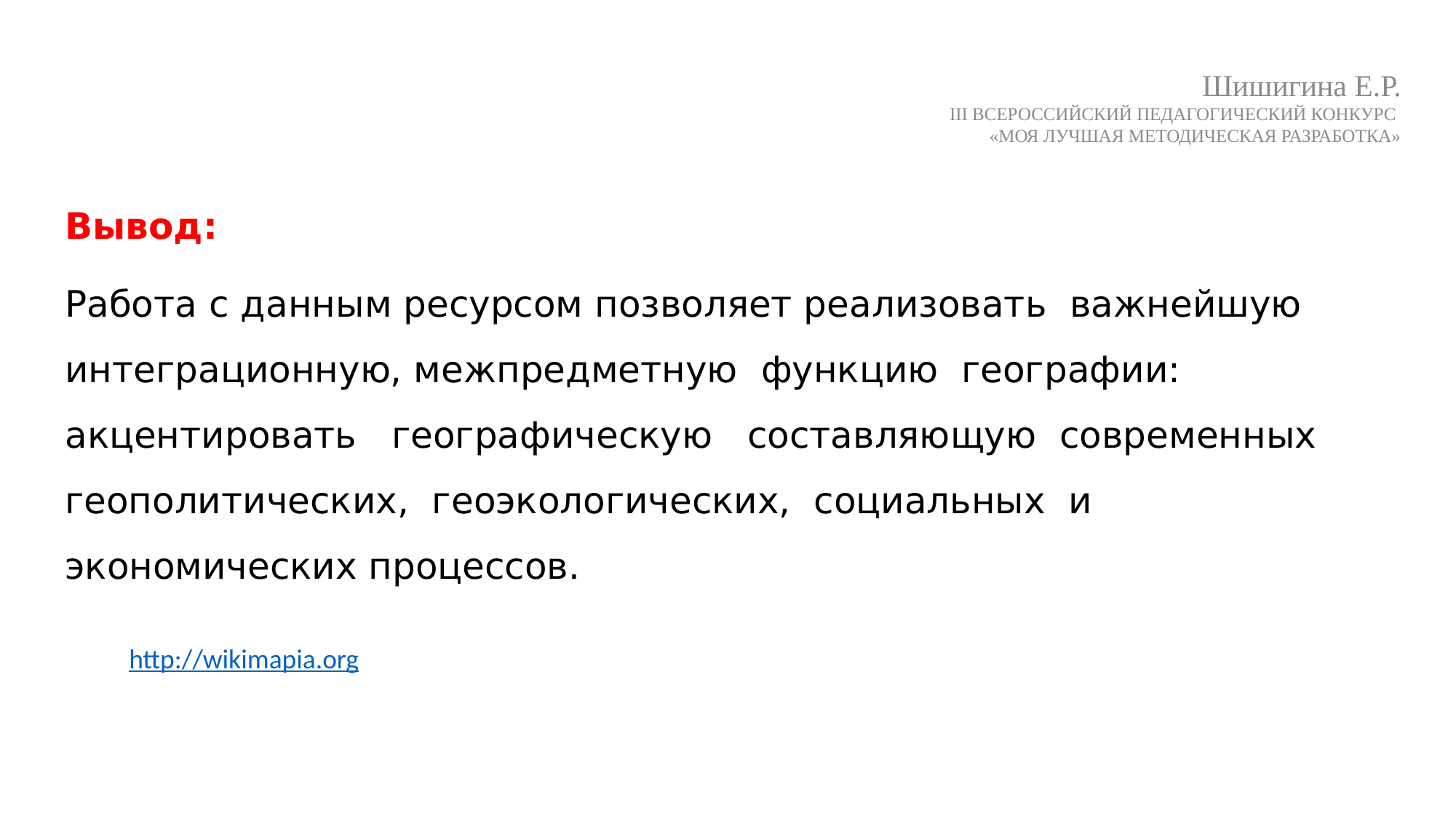

Шишигина Е.Р.
III ВСЕРОССИЙСКИЙ ПЕДАГОГИЧЕСКИЙ КОНКУРС
«МОЯ ЛУЧШАЯ МЕТОДИЧЕСКАЯ РАЗРАБОТКА»

Вывод:
Работа с данным ресурсом позволяет реализовать  важнейшую интеграционную, межпредметную  функцию  географии: акцентировать   географическую   составляющую  современных  геополитических,  геоэкологических,  социальных  и  экономических процессов.

http://wikimapia.org